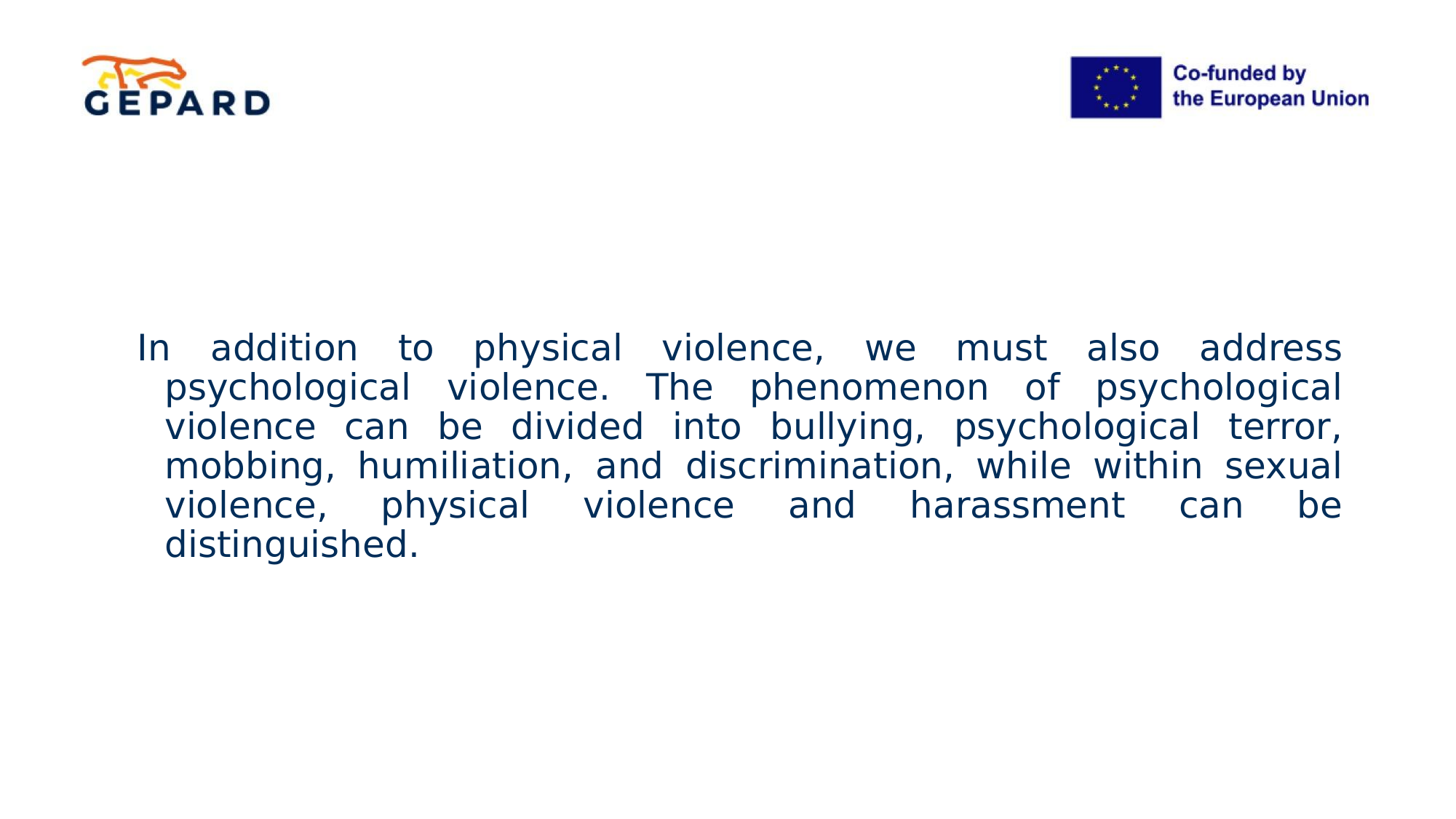

#
In addition to physical violence, we must also address psychological violence. The phenomenon of psychological violence can be divided into bullying, psychological terror, mobbing, humiliation, and discrimination, while within sexual violence, physical violence and harassment can be distinguished.